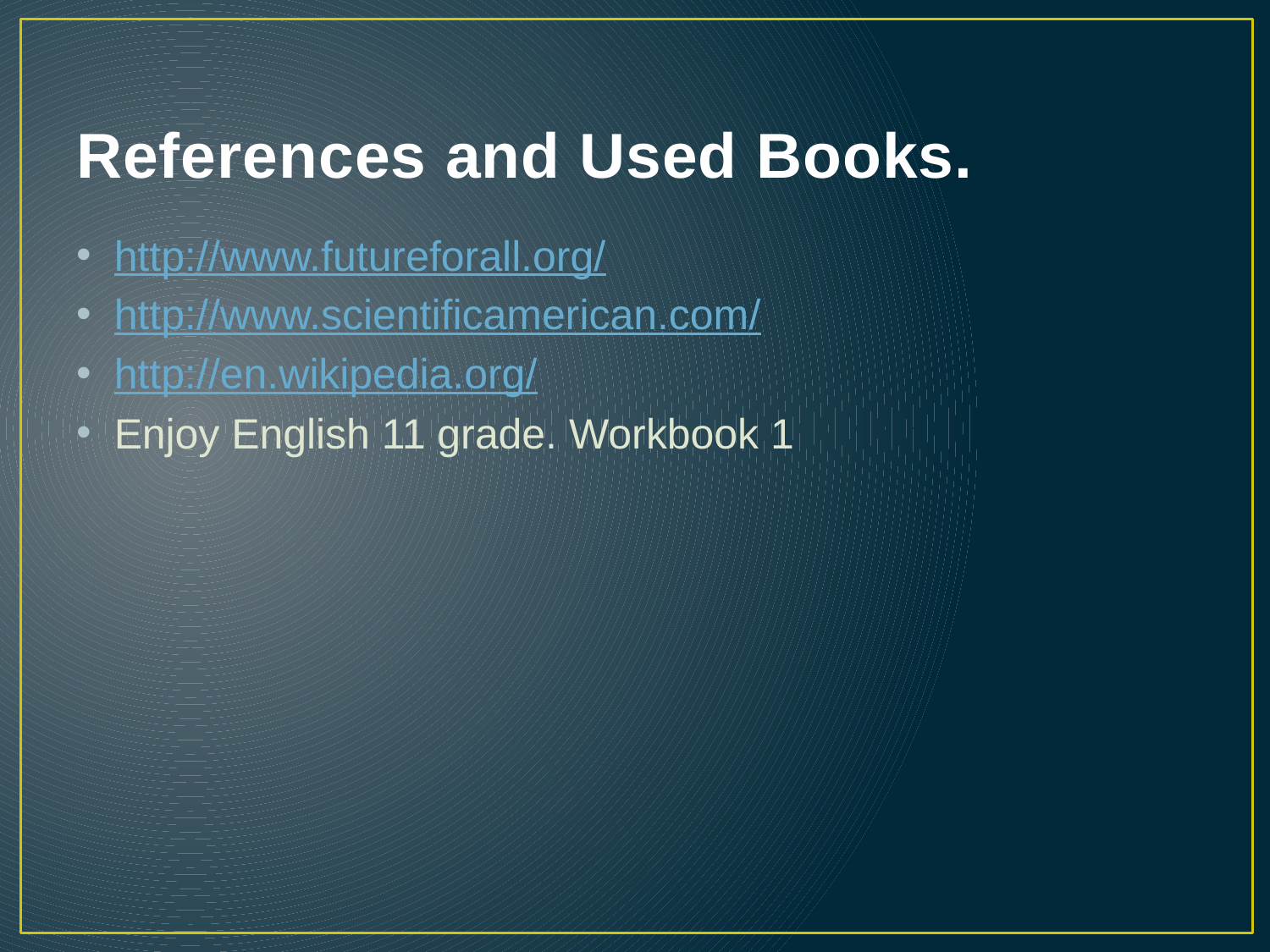

# References and Used Books.
http://www.futureforall.org/
http://www.scientificamerican.com/
http://en.wikipedia.org/
Enjoy English 11 grade. Workbook 1